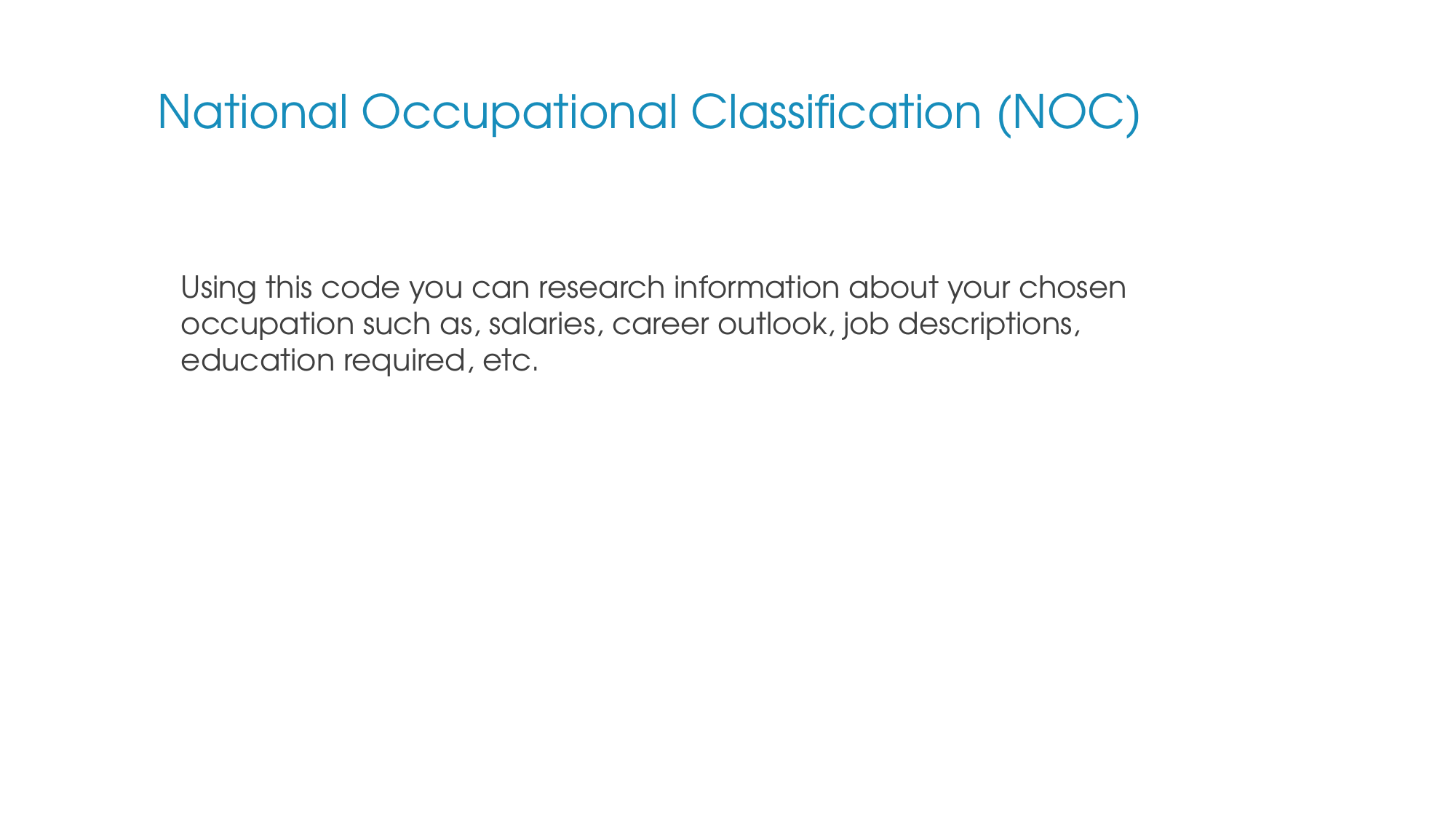

# National Occupational Classification (NOC)
Using this code you can research information about your chosen occupation such as, salaries, career outlook, job descriptions, education required, etc.